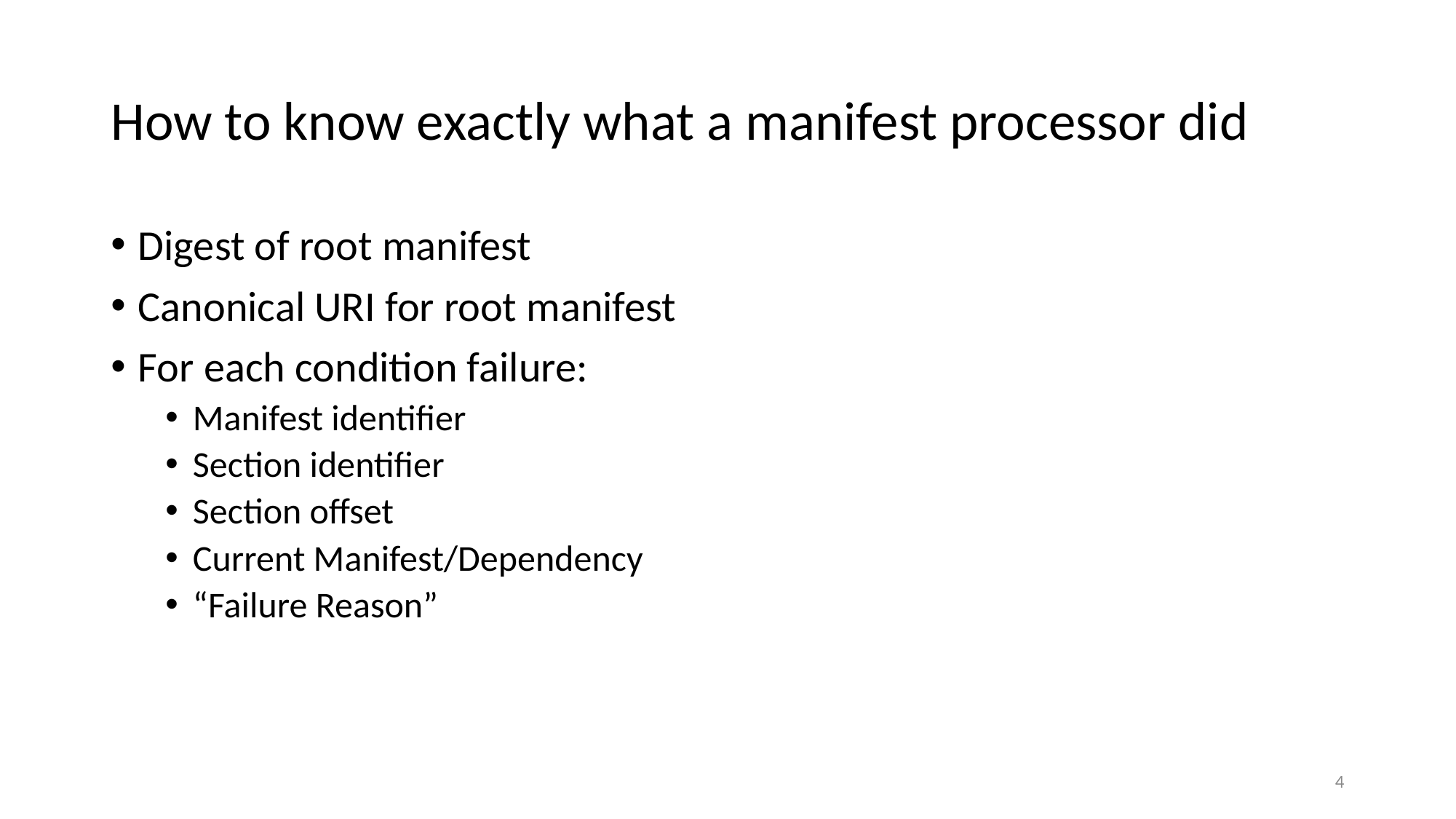

# How to know exactly what a manifest processor did
Digest of root manifest
Canonical URI for root manifest
For each condition failure:
Manifest identifier
Section identifier
Section offset
Current Manifest/Dependency
“Failure Reason”
4